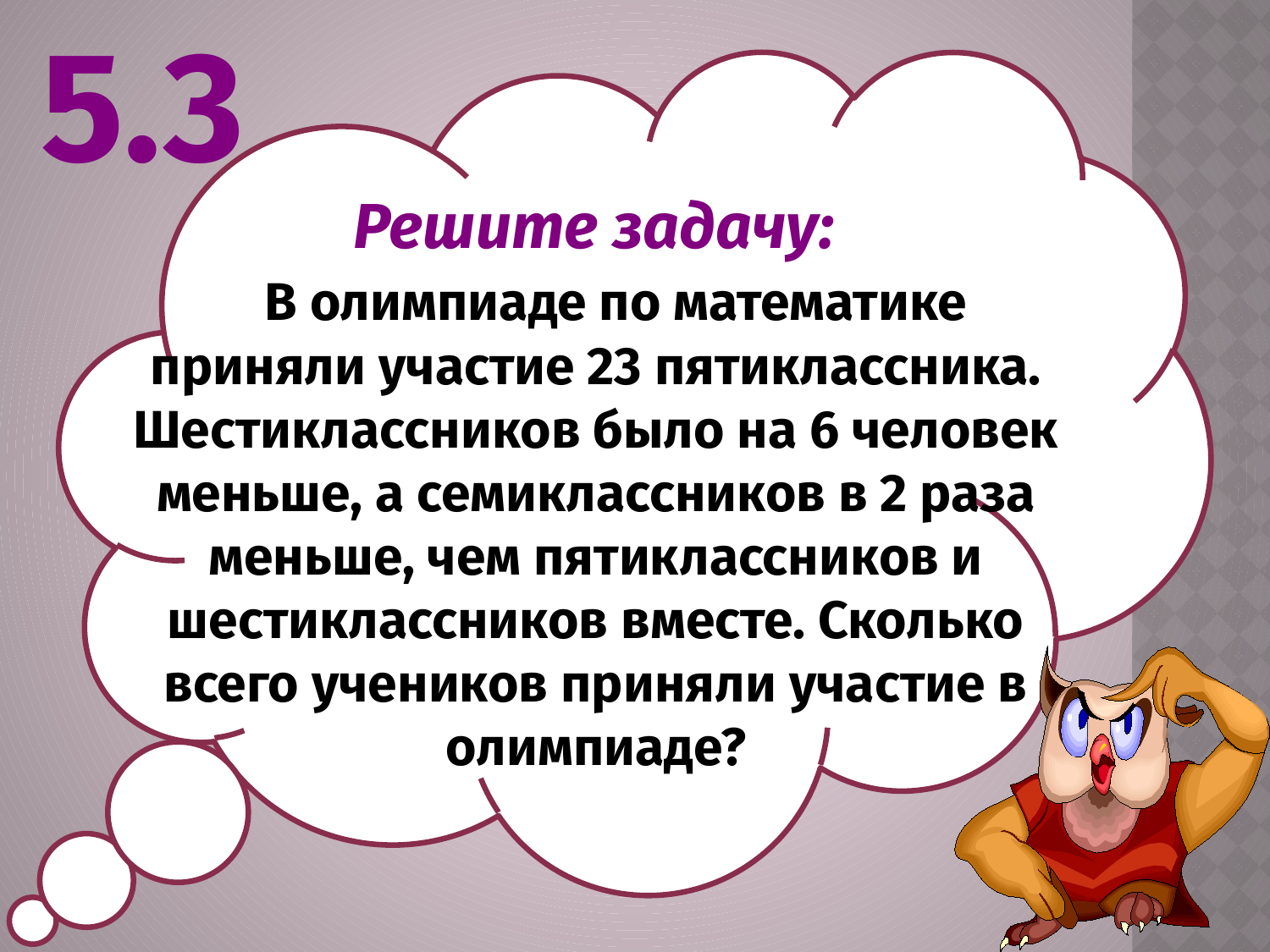

5.3
Решите задачу:

   В олимпиаде по математике приняли участие 23 пятиклассника. Шестиклассников было на 6 человек меньше, а семиклассников в 2 раза меньше, чем пятиклассников и шестиклассников вместе. Сколько всего учеников приняли участие в олимпиаде?